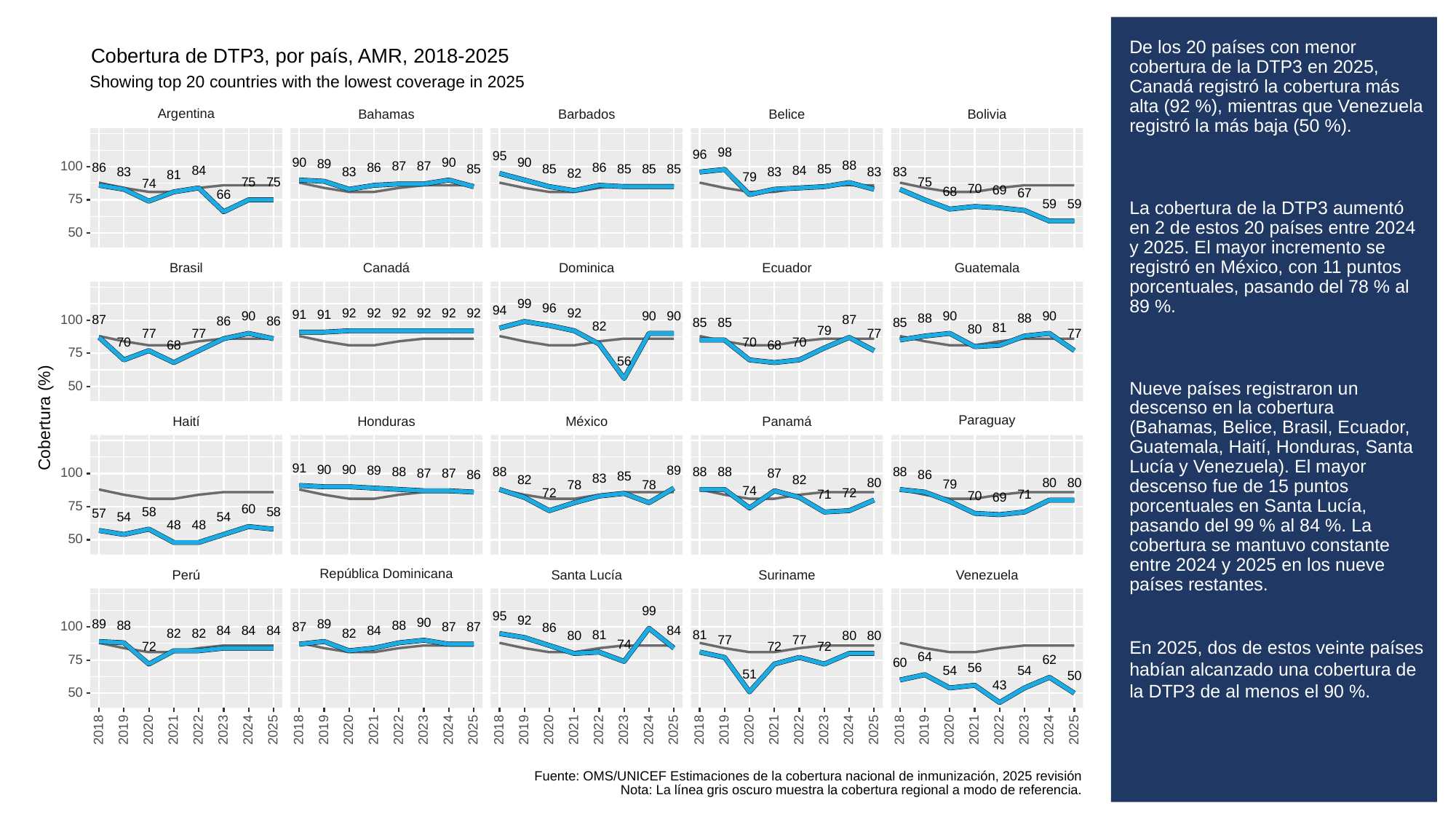

# De los 20 países con menor cobertura de la DTP3 en 2025, Canadá registró la cobertura más alta (92 %), mientras que Venezuela registró la más baja (50 %).

La cobertura de la DTP3 aumentó en 2 de estos 20 países entre 2024 y 2025. El mayor incremento se registró en México, con 11 puntos porcentuales, pasando del 78 % al 89 %.

Nueve países registraron un descenso en la cobertura (Bahamas, Belice, Brasil, Ecuador, Guatemala, Haití, Honduras, Santa Lucía y Venezuela). El mayor descenso fue de 15 puntos porcentuales en Santa Lucía, pasando del 99 % al 84 %. La cobertura se mantuvo constante entre 2024 y 2025 en los nueve países restantes.

En 2025, dos de estos veinte países habían alcanzado una cobertura de la DTP3 de al menos el 90 %.

Cobertura de DTP3, por país, AMR, 2018-2025
Showing top 20 countries with the lowest coverage in 2025
Argentina
Bahamas
Barbados
Belice
Bolivia

98

96
95
90
90
90
89
88
100
87
87
86
86
86
85
85
85
85
85
85
84
84

83
83
83
83
83
82

81
79

75
75
75
74

70

69
68
67

66
75
59
59

50

Canadá
Guatemala
Brasil
Dominica
Ecuador

99

96
94
92
92
92
92
92
92
92
91
91
90
90
90
90
90
88
88
100
87
87
86
86
85
85
85

82
81
80
79
77
77
77
77

70
70
70
68
68
75

56

50

Cobertura (%)
Paraguay
Haití
México
Panamá
Honduras

91
90
90
89
89
88
88
88
88
88
100
87
87
87
86
86
85

83
82
82
80
80
80
79
78
78

74

72
72

71
71
70
69
75
60

58
58
57
54
54
48
48

50

República Dominicana
Santa Lucía
Suriname
Perú
Venezuela

99

95
92
90
89
89
88
88
100
87
87
87
86
84
84
84
84
84

82
82
82
81
81
80
80
80
77
77
74

72
72
72

64
75
62
60

56
54
54
51
50

43
50

2023
2023
2023
2023
2023
2018
2019
2020
2021
2022
2024
2025
2018
2019
2020
2021
2022
2024
2025
2018
2019
2020
2021
2022
2024
2025
2018
2019
2020
2021
2022
2024
2025
2018
2019
2020
2021
2022
2024
2025
Fuente: OMS/UNICEF Estimaciones de la cobertura nacional de inmunización, 2025 revisión
Nota: La línea gris oscuro muestra la cobertura regional a modo de referencia.